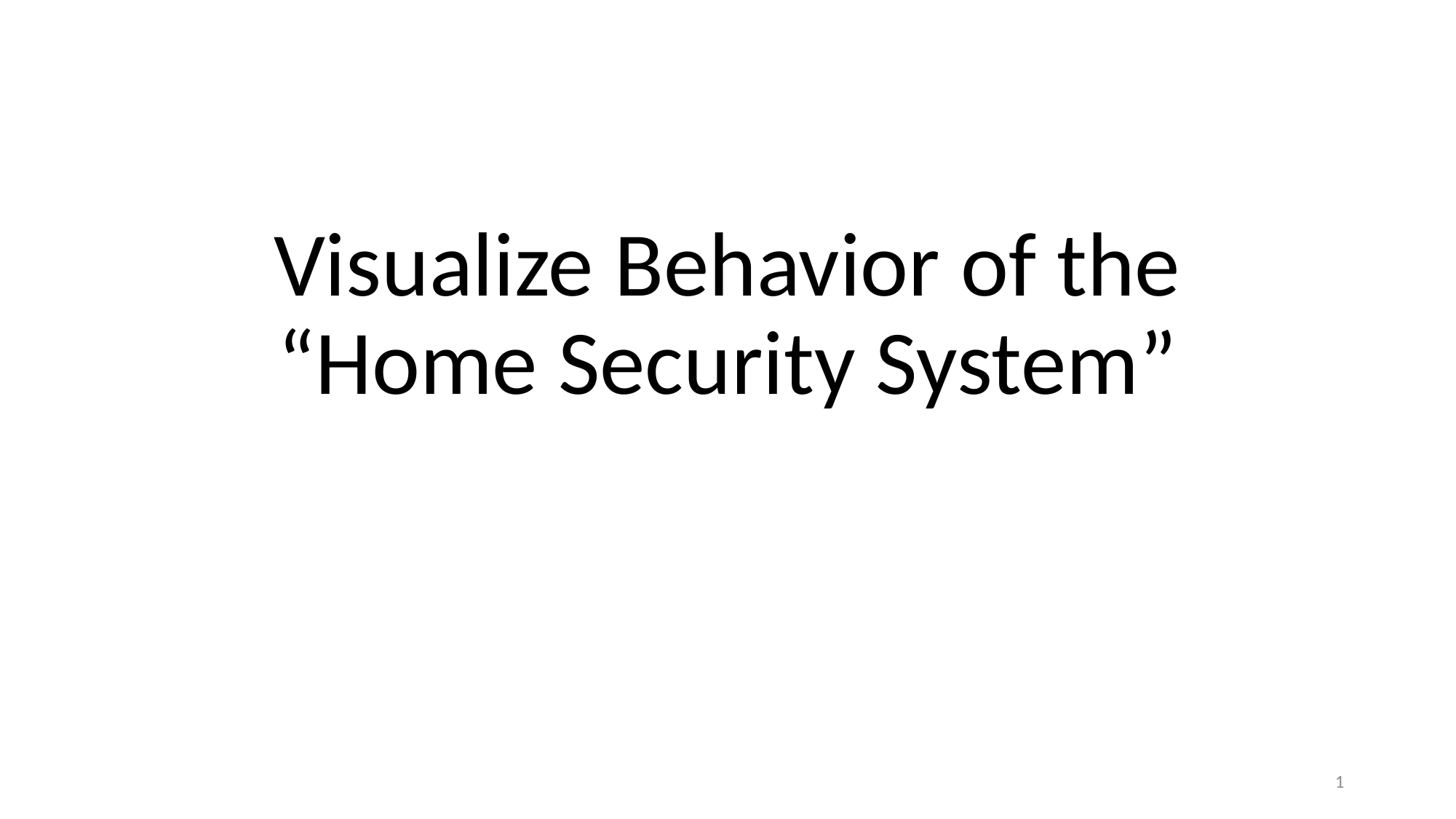

# Visualize Behavior of the “Home Security System”

1